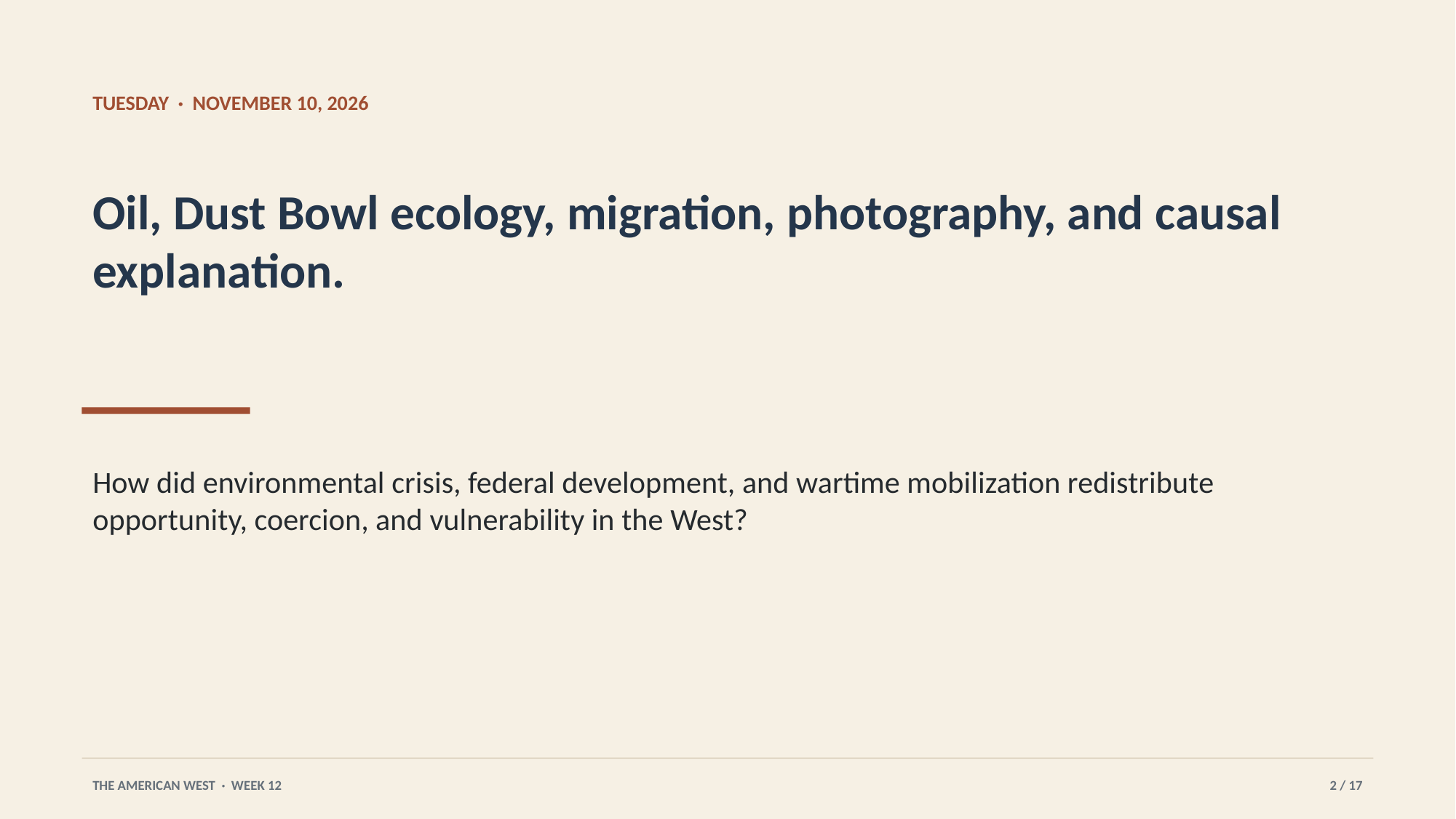

TUESDAY  ·  NOVEMBER 10, 2026
Oil, Dust Bowl ecology, migration, photography, and causal explanation.

How did environmental crisis, federal development, and wartime mobilization redistribute opportunity, coercion, and vulnerability in the West?

THE AMERICAN WEST  ·  WEEK 12
2 / 17